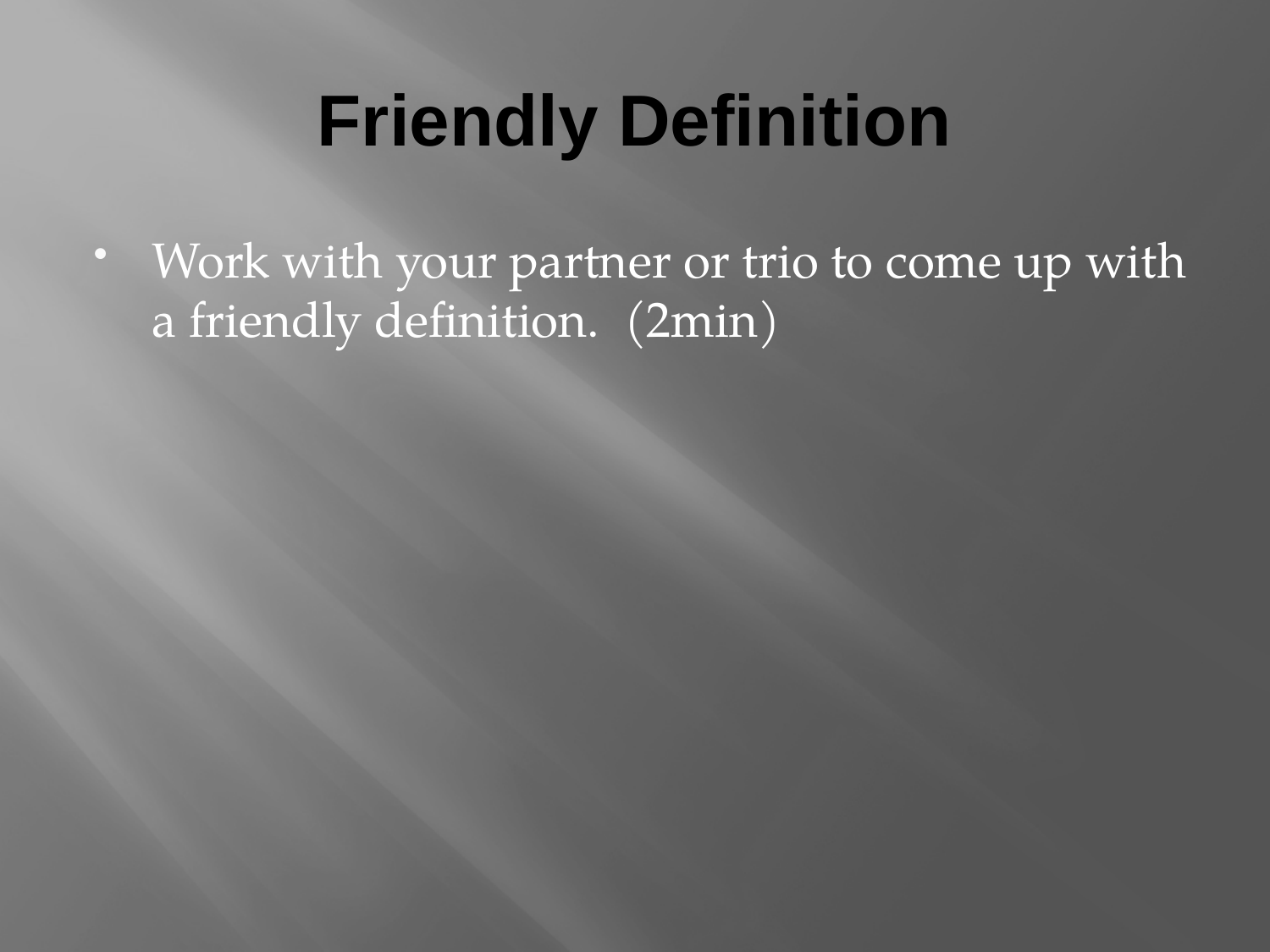

# Friendly Definition
Work with your partner or trio to come up with a friendly definition.  (2min)